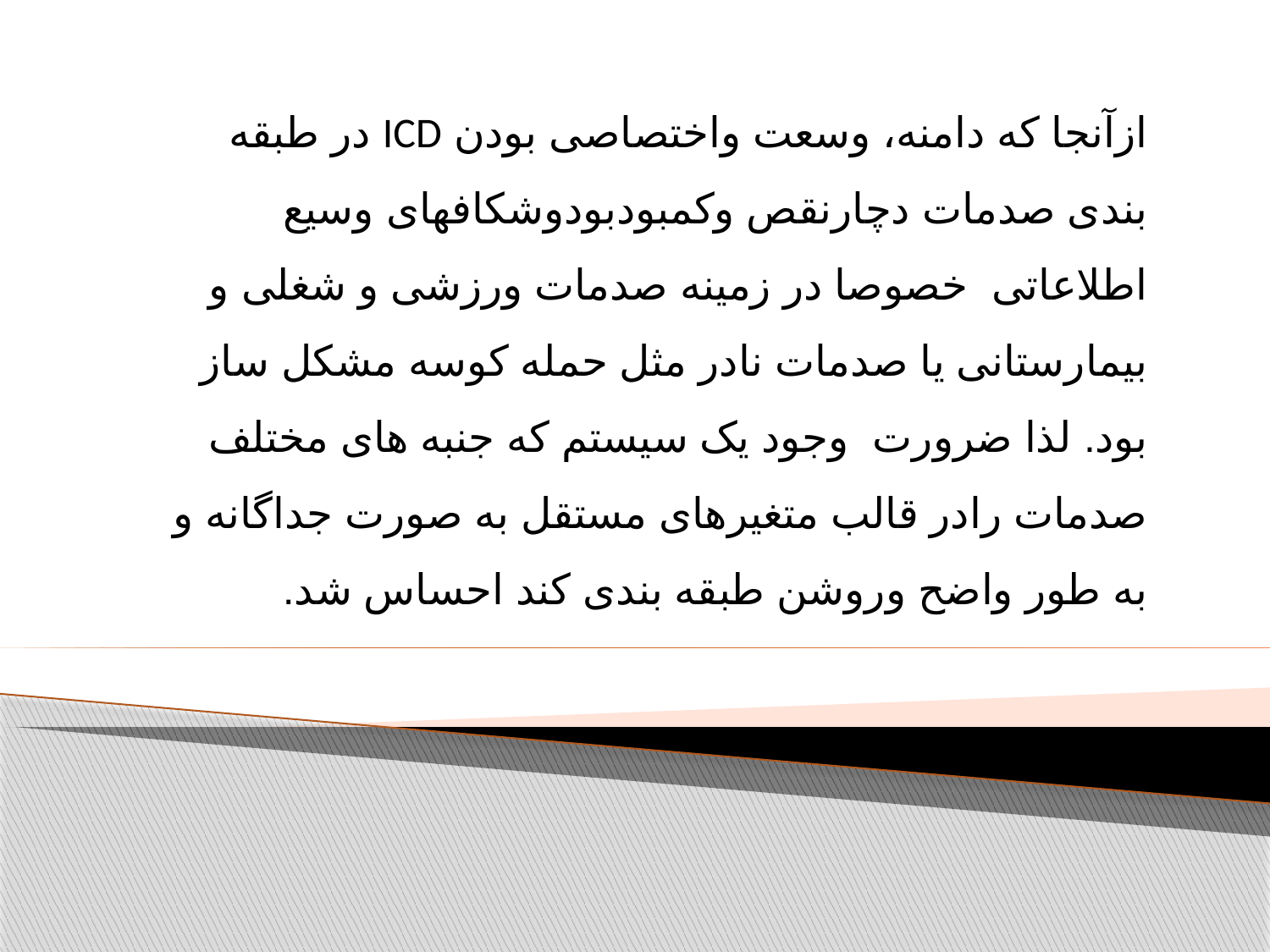

ازآنجا که دامنه، وسعت واختصاصی بودن ICD در طبقه بندی صدمات دچارنقص وکمبودبودوشکافهای وسیع اطلاعاتی  خصوصا در زمینه صدمات ورزشی و شغلی و بیمارستانی یا صدمات نادر مثل حمله کوسه مشکل ساز بود. لذا ضرورت  وجود یک سیستم که جنبه های مختلف صدمات رادر قالب متغیرهای مستقل به صورت جداگانه و به طور واضح وروشن طبقه بندی کند احساس شد.